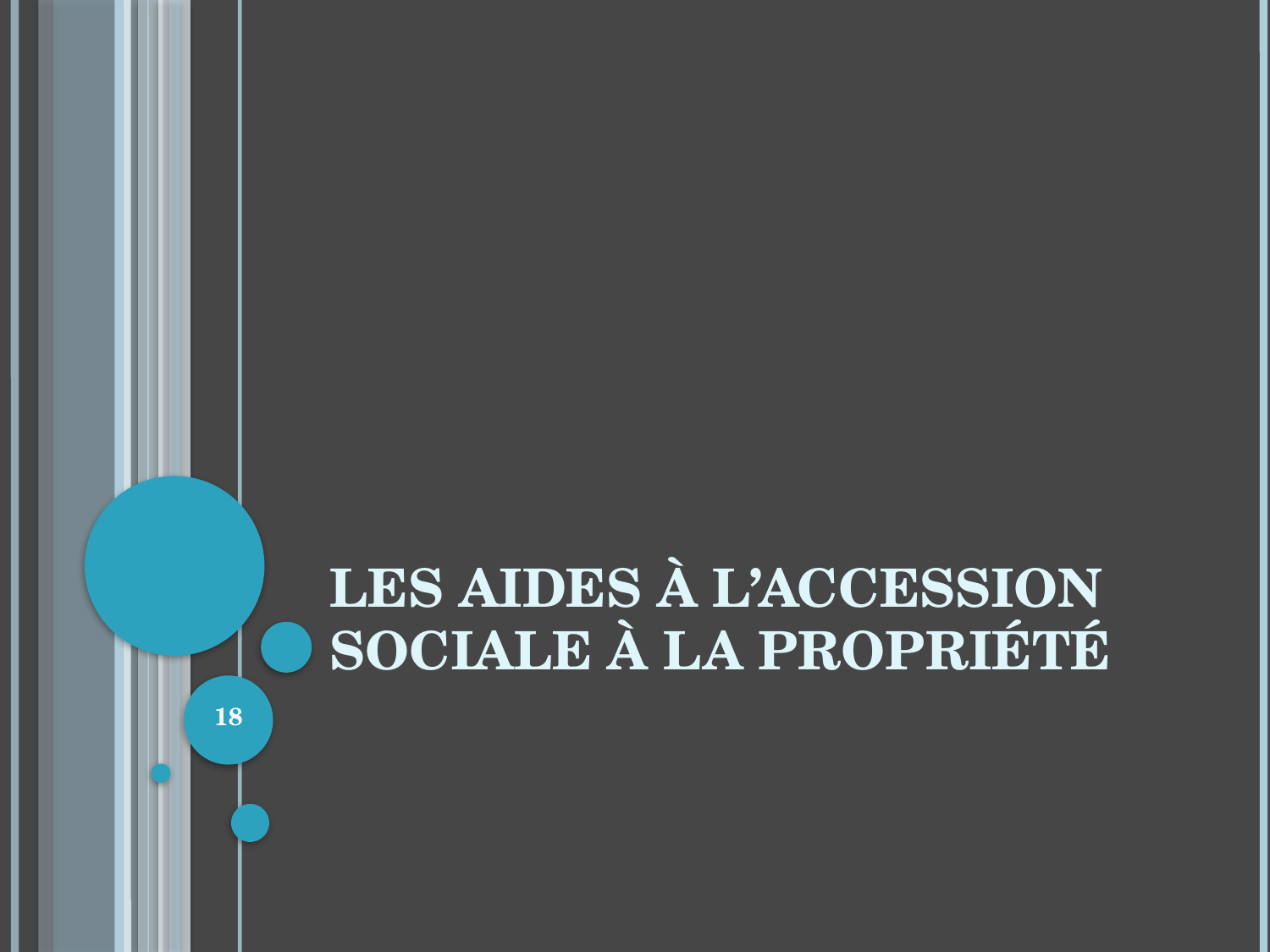

# Les aides à l’accession sociale à la propriété
18